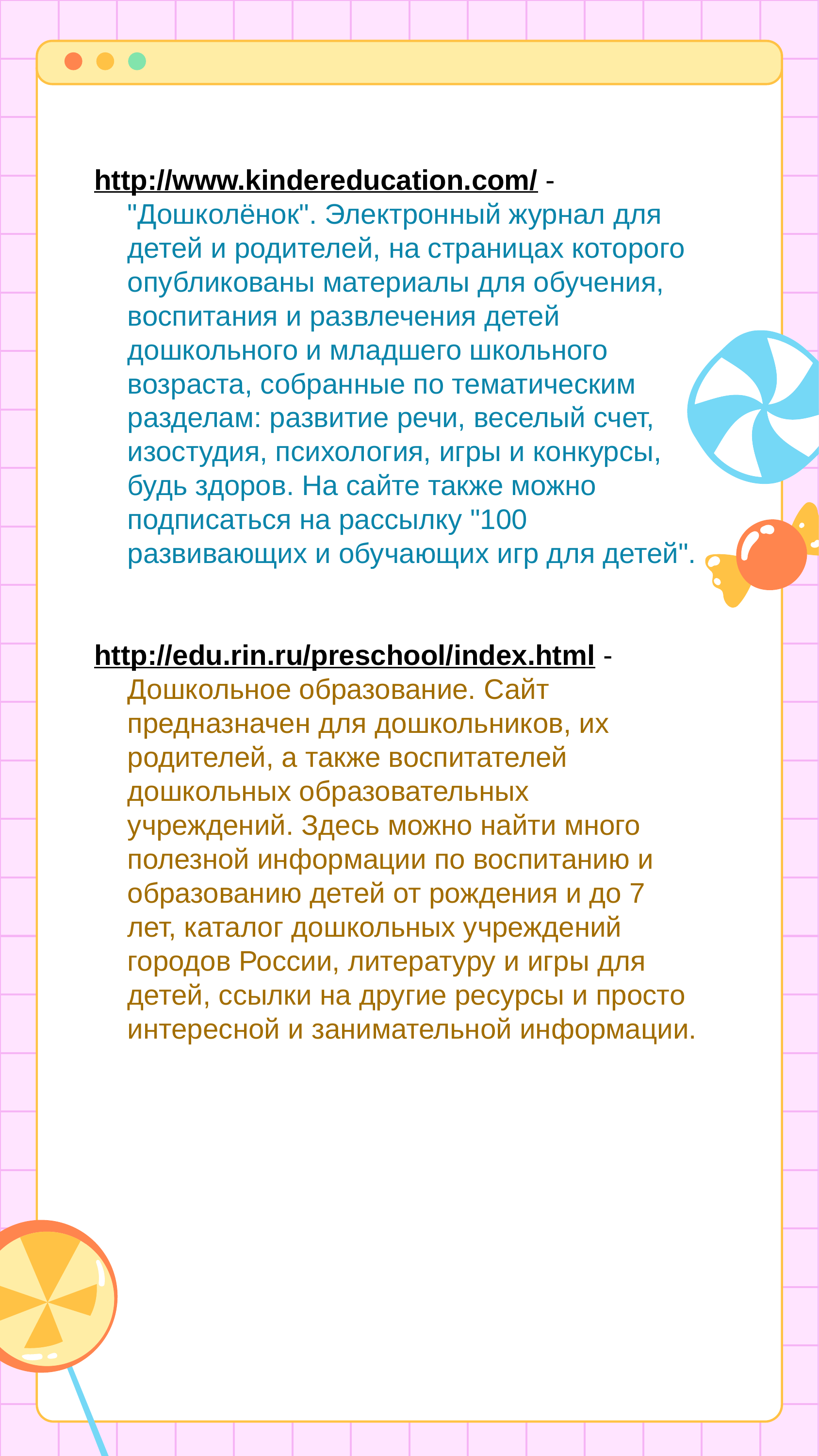

http://www.kindereducation.com/ - "Дошколёнок". Электронный журнал для детей и родителей, на страницах которого опубликованы материалы для обучения, воспитания и развлечения детей дошкольного и младшего школьного возраста, собранные по тематическим разделам: развитие речи, веселый счет, изостудия, психология, игры и конкурсы, будь здоров. На сайте также можно подписаться на рассылку "100 развивающих и обучающих игр для детей".

http://edu.rin.ru/preschool/index.html - Дошкольное образование. Сайт предназначен для дошкольников, их родителей, а также воспитателей дошкольных образовательных учреждений. Здесь можно найти много полезной информации по воспитанию и образованию детей от рождения и до 7 лет, каталог дошкольных учреждений городов России, литературу и игры для детей, ссылки на другие ресурсы и просто интересной и занимательной информации.